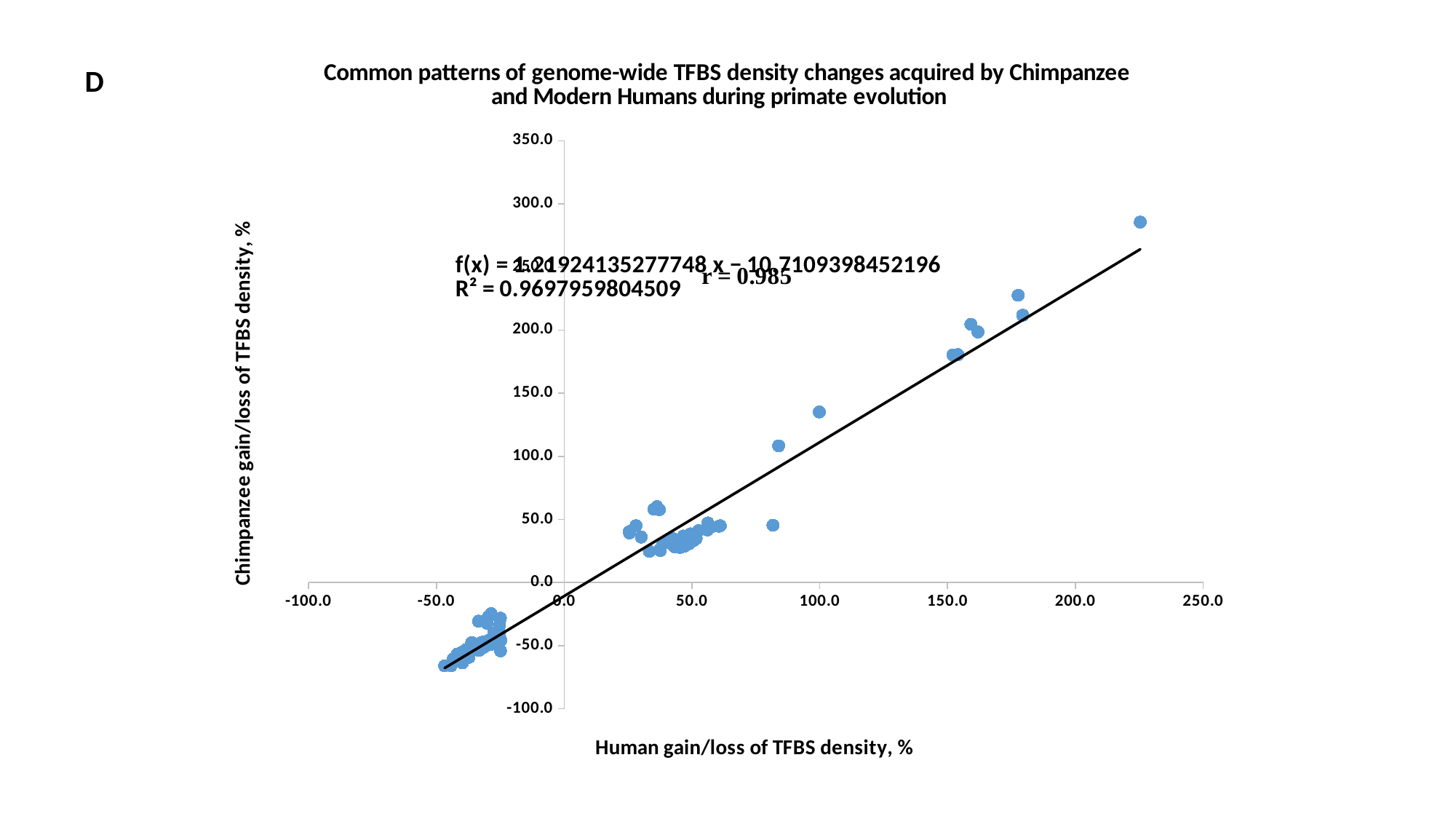

### Chart: Common patterns of genome-wide TFBS density changes acquired by Chimpanzee and Modern Humans during primate evolution

| Category | Percent enrichment, Chimpanzee |
|---|---|
D